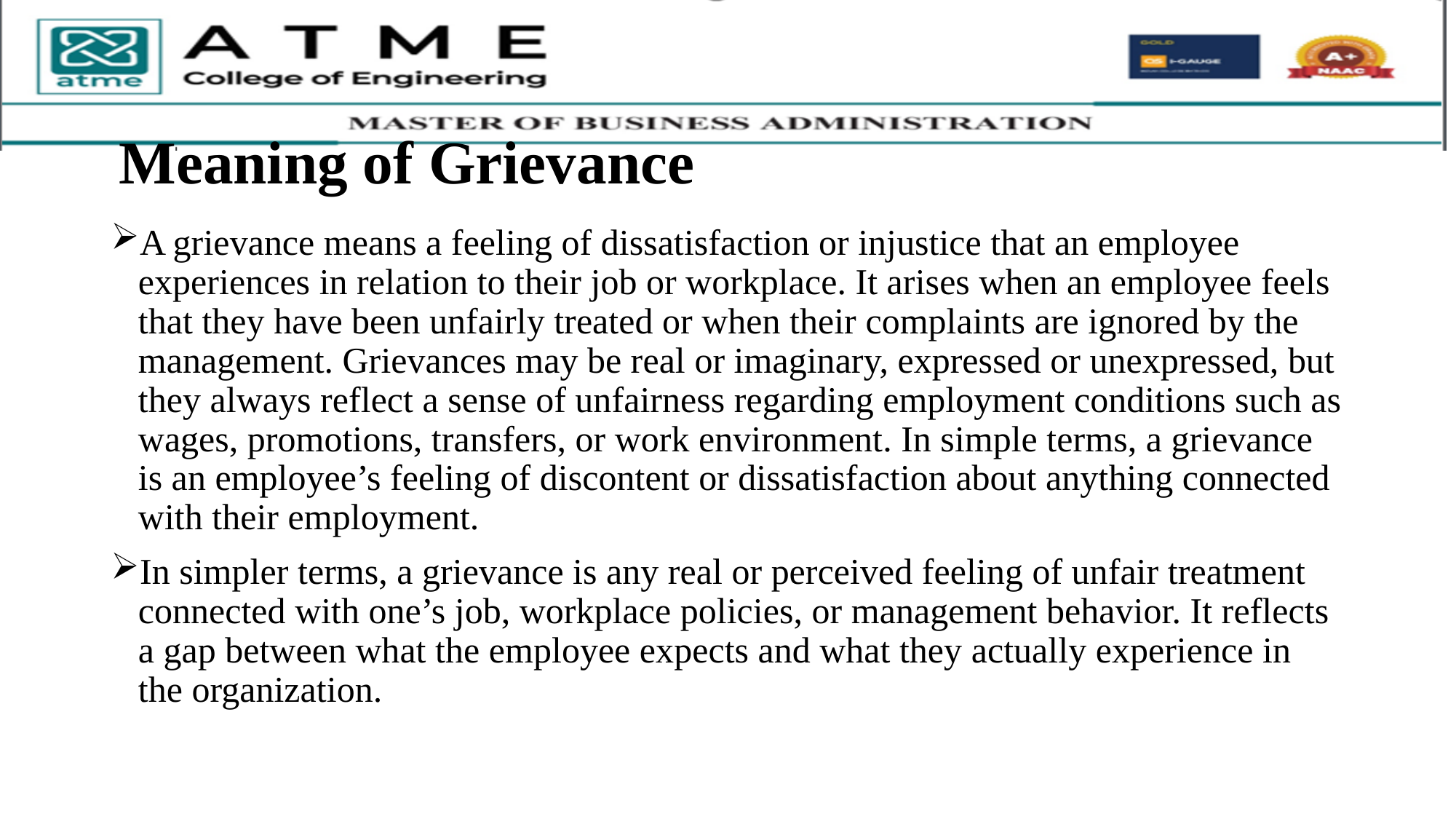

# Meaning of Grievance
A grievance means a feeling of dissatisfaction or injustice that an employee experiences in relation to their job or workplace. It arises when an employee feels that they have been unfairly treated or when their complaints are ignored by the management. Grievances may be real or imaginary, expressed or unexpressed, but they always reflect a sense of unfairness regarding employment conditions such as wages, promotions, transfers, or work environment. In simple terms, a grievance is an employee’s feeling of discontent or dissatisfaction about anything connected with their employment.
In simpler terms, a grievance is any real or perceived feeling of unfair treatment connected with one’s job, workplace policies, or management behavior. It reflects a gap between what the employee expects and what they actually experience in the organization.